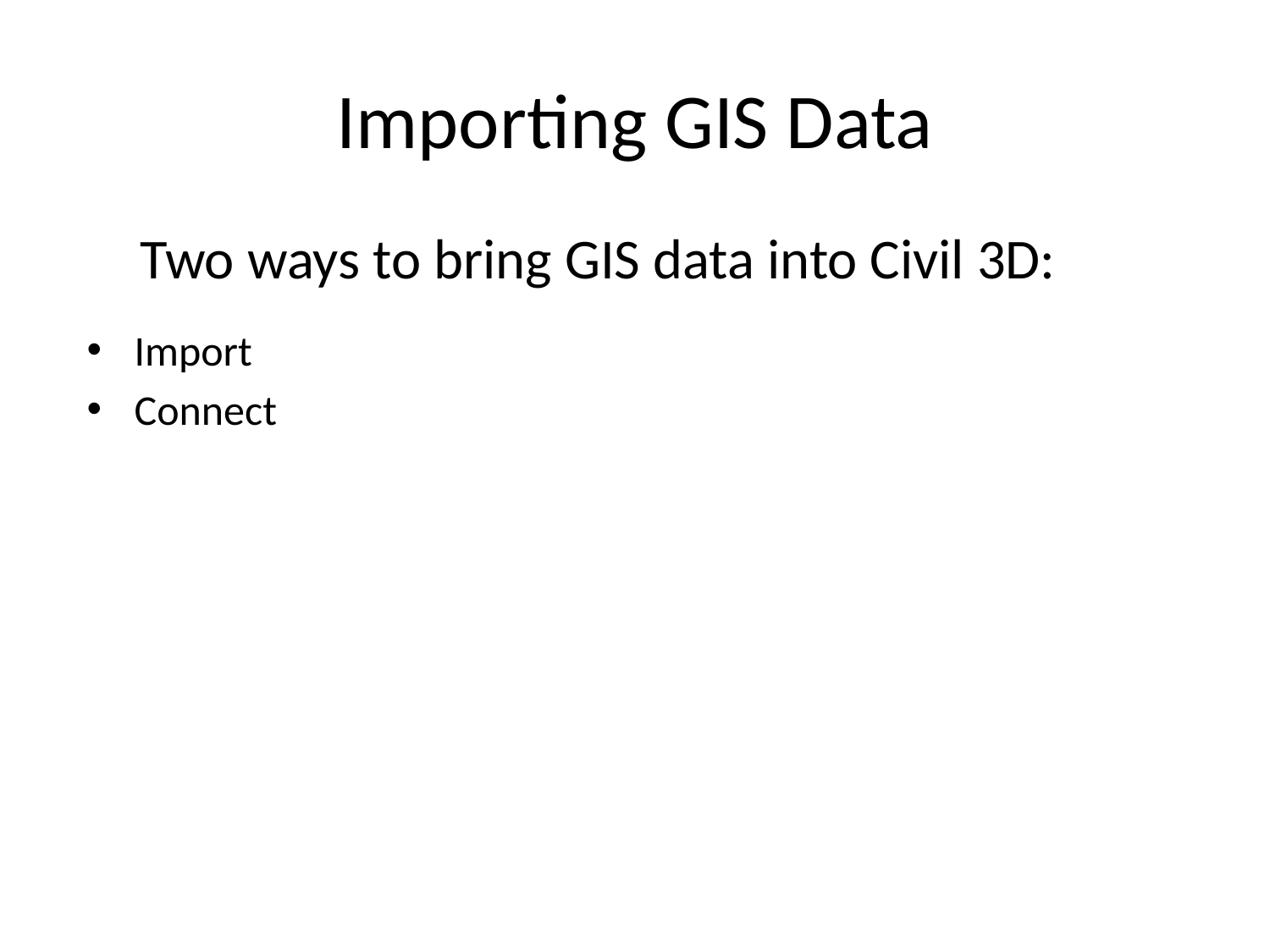

# Importing GIS Data
Two ways to bring GIS data into Civil 3D:
Import
Connect